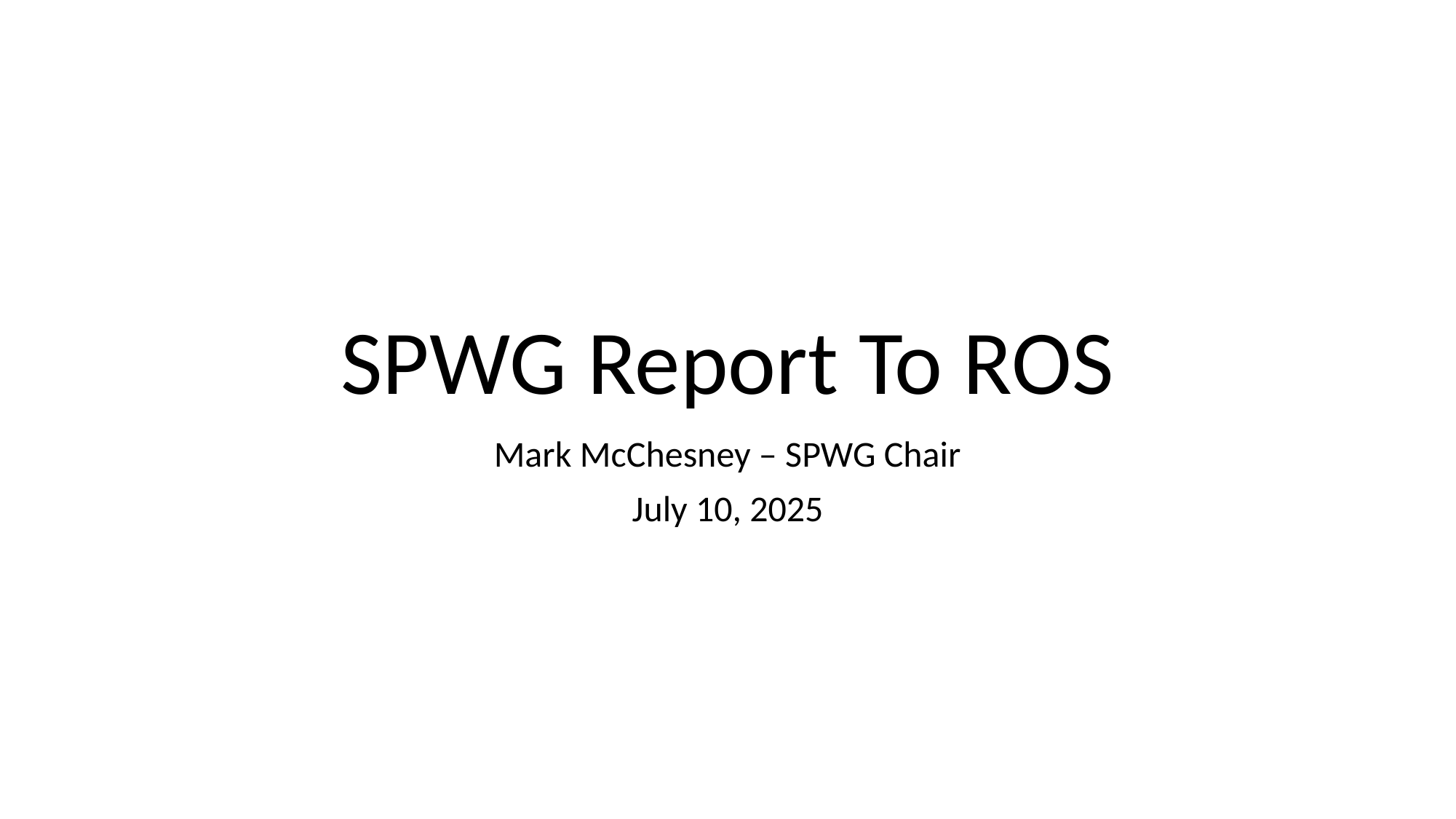

# SPWG Report To ROS
Mark McChesney – SPWG Chair
July 10, 2025